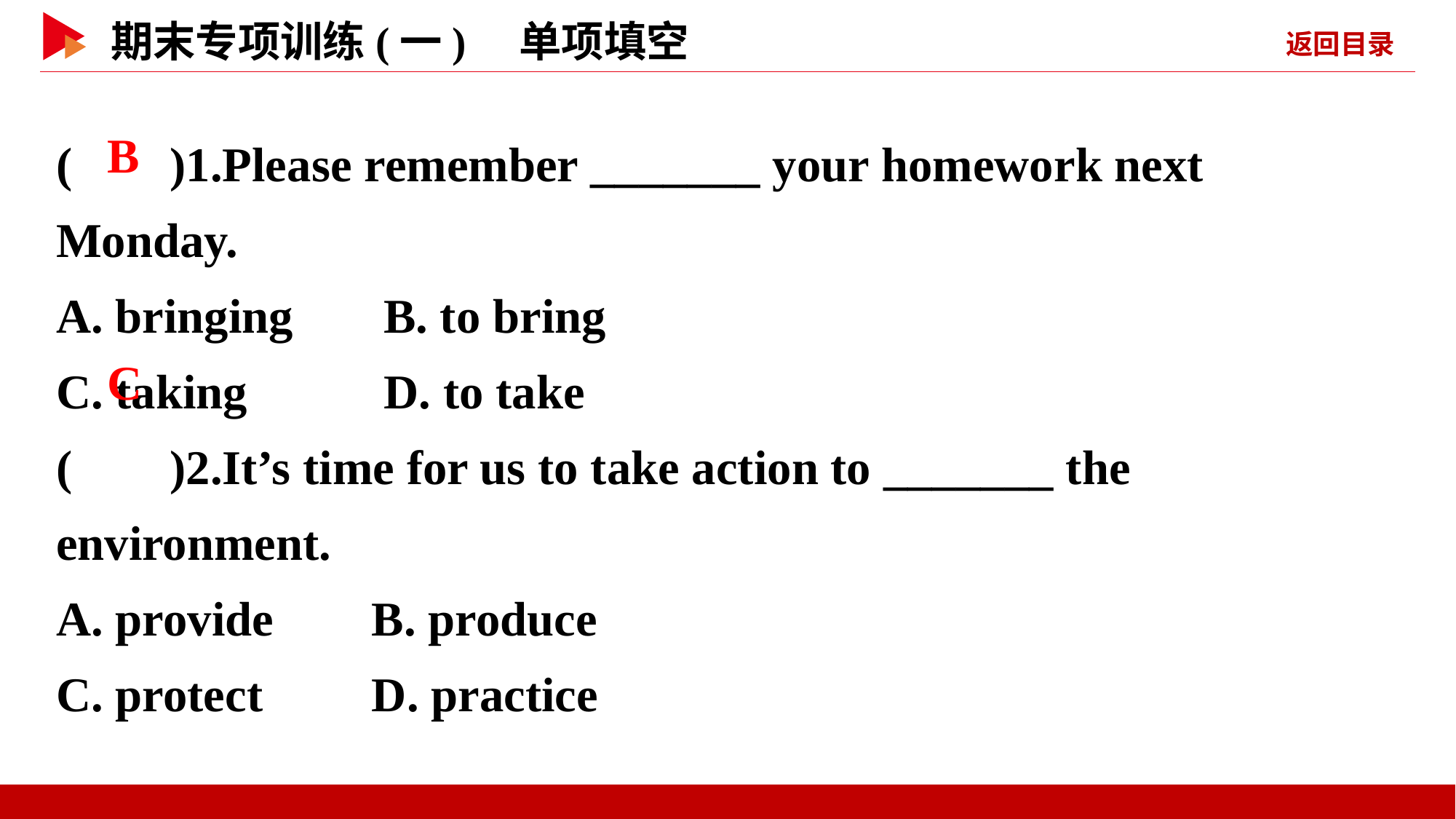

(        )1.Please remember _______ your homework next Monday.
A. bringing	B. to bring
C. taking	         D. to take
(        )2.It’s time for us to take action to _______ the environment.
A. provide	        B. produce
C. protect	        D. practice
   B
   C